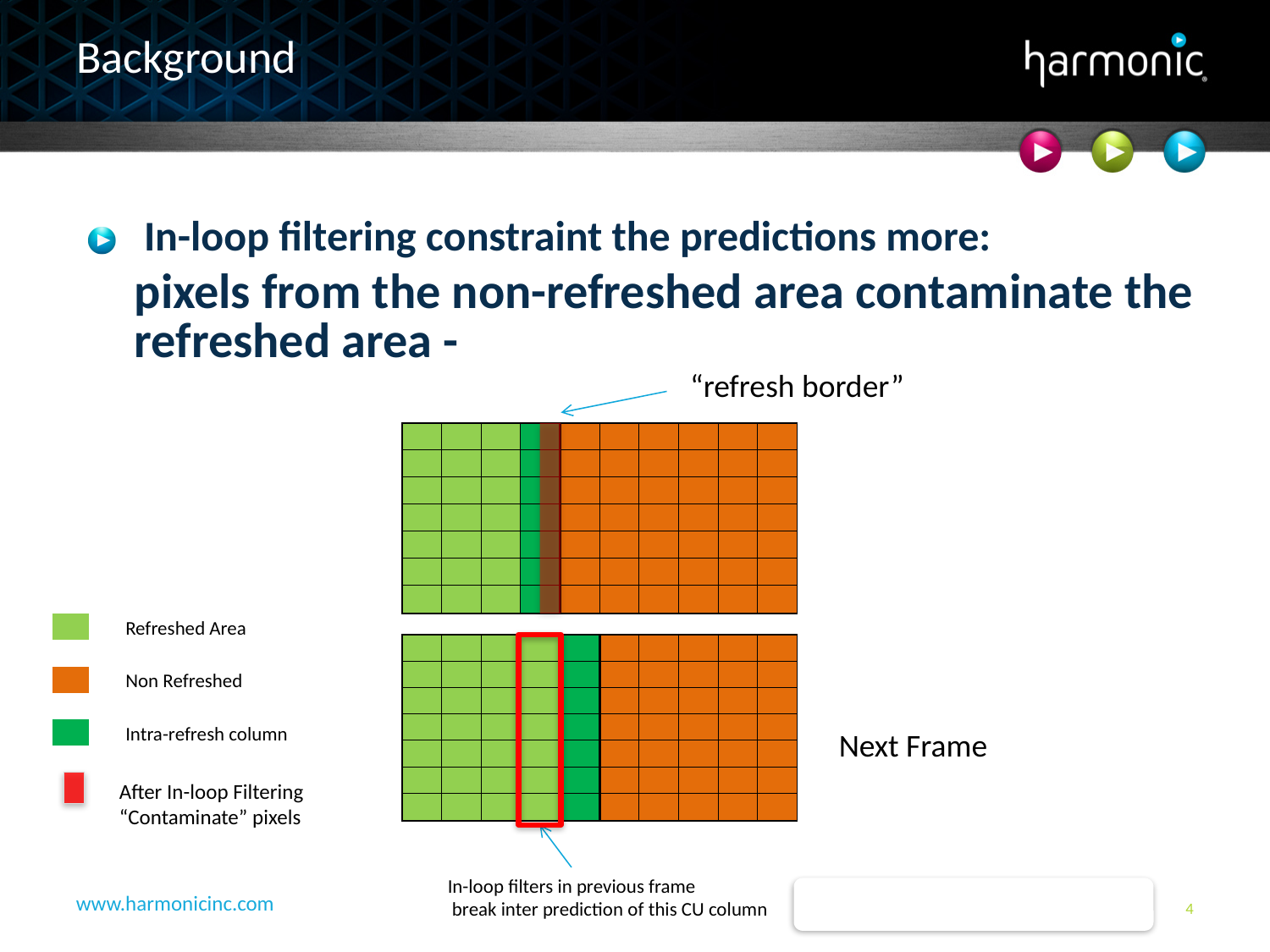

# Background

 In-loop filtering constraint the predictions more:
	pixels from the non-refreshed area contaminate the refreshed area -

“refresh border”
|  |  |  |  |  |  |  |  |  |  |
| --- | --- | --- | --- | --- | --- | --- | --- | --- | --- |
|  |  |  |  |  |  |  |  |  |  |
|  |  |  |  |  |  |  |  |  |  |
|  |  |  |  |  |  |  |  |  |  |
|  |  |  |  |  |  |  |  |  |  |
|  |  |  |  |  |  |  |  |  |  |
|  |  |  |  |  |  |  |  |  |  |

|  |  | Refreshed Area |  |  |  |  |  |
| --- | --- | --- | --- | --- | --- | --- | --- |
|  |  |  |  |  |  |  |  |
|  |  | Non Refreshed |  |  |  |  |  |
|  |  |  |  |  |  |  |  |
|  |  | Intra-refresh column |  |  |  |  |  |
|  |  |  |  |  |  |  |  |  |  |
| --- | --- | --- | --- | --- | --- | --- | --- | --- | --- |
|  |  |  |  |  |  |  |  |  |  |
|  |  |  |  |  |  |  |  |  |  |
|  |  |  |  |  |  |  |  |  |  |
|  |  |  |  |  |  |  |  |  |  |
|  |  |  |  |  |  |  |  |  |  |
|  |  |  |  |  |  |  |  |  |  |

Next Frame

After In-loop Filtering
“Contaminate” pixels
In-loop filters in previous frame
 break inter prediction of this CU column

4